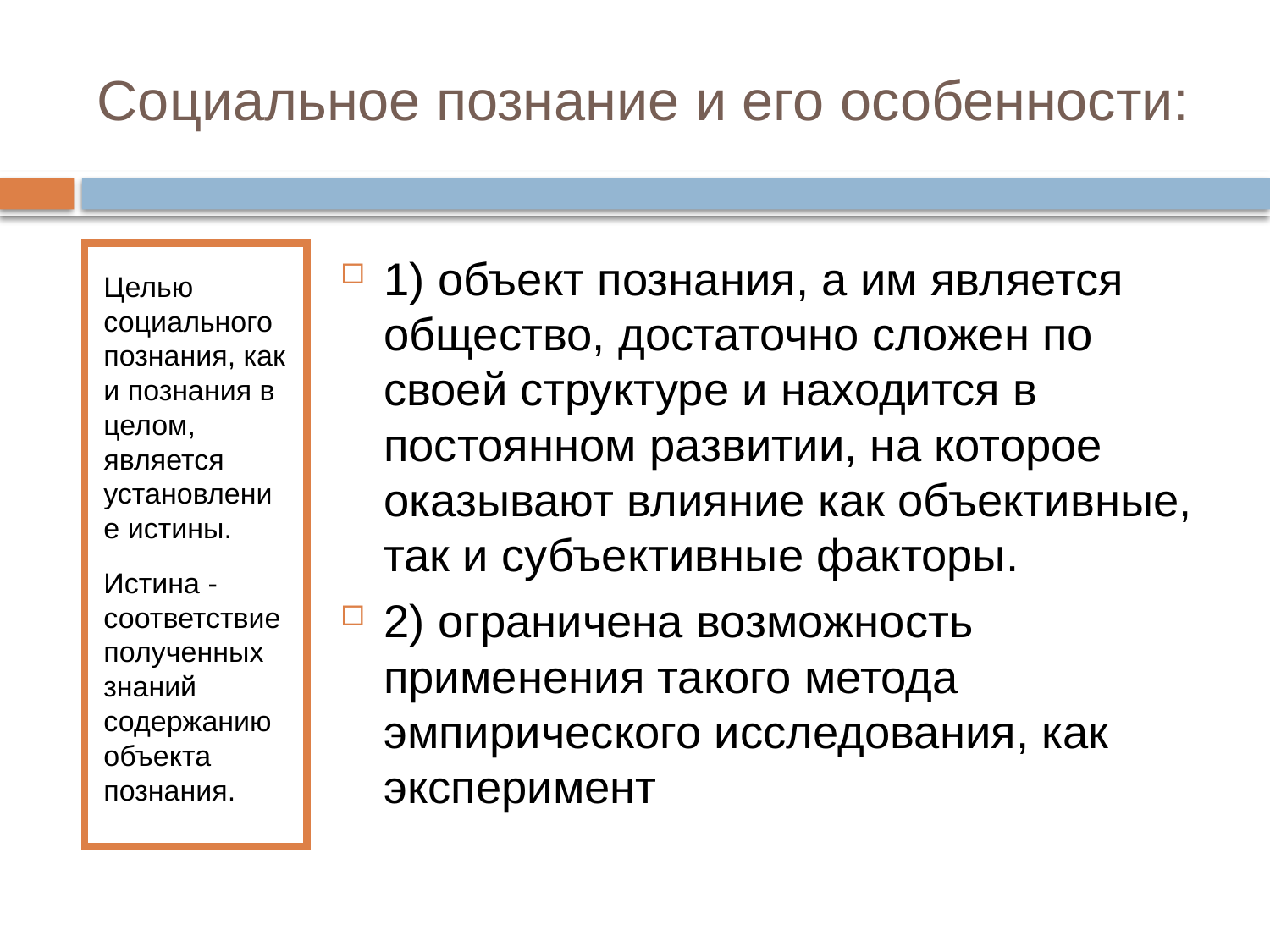

# Социальное познание и его особенности:
Целью социального познания, как и познания в целом, является установление истины.
Истина - соответствие полученных знаний содержанию объекта познания.
1) объект познания, а им является общество, достаточно сложен по своей структуре и находится в постоянном развитии, на которое оказывают влияние как объективные, так и субъективные факторы.
2) ограничена возможность применения такого метода эмпирического исследования, как эксперимент